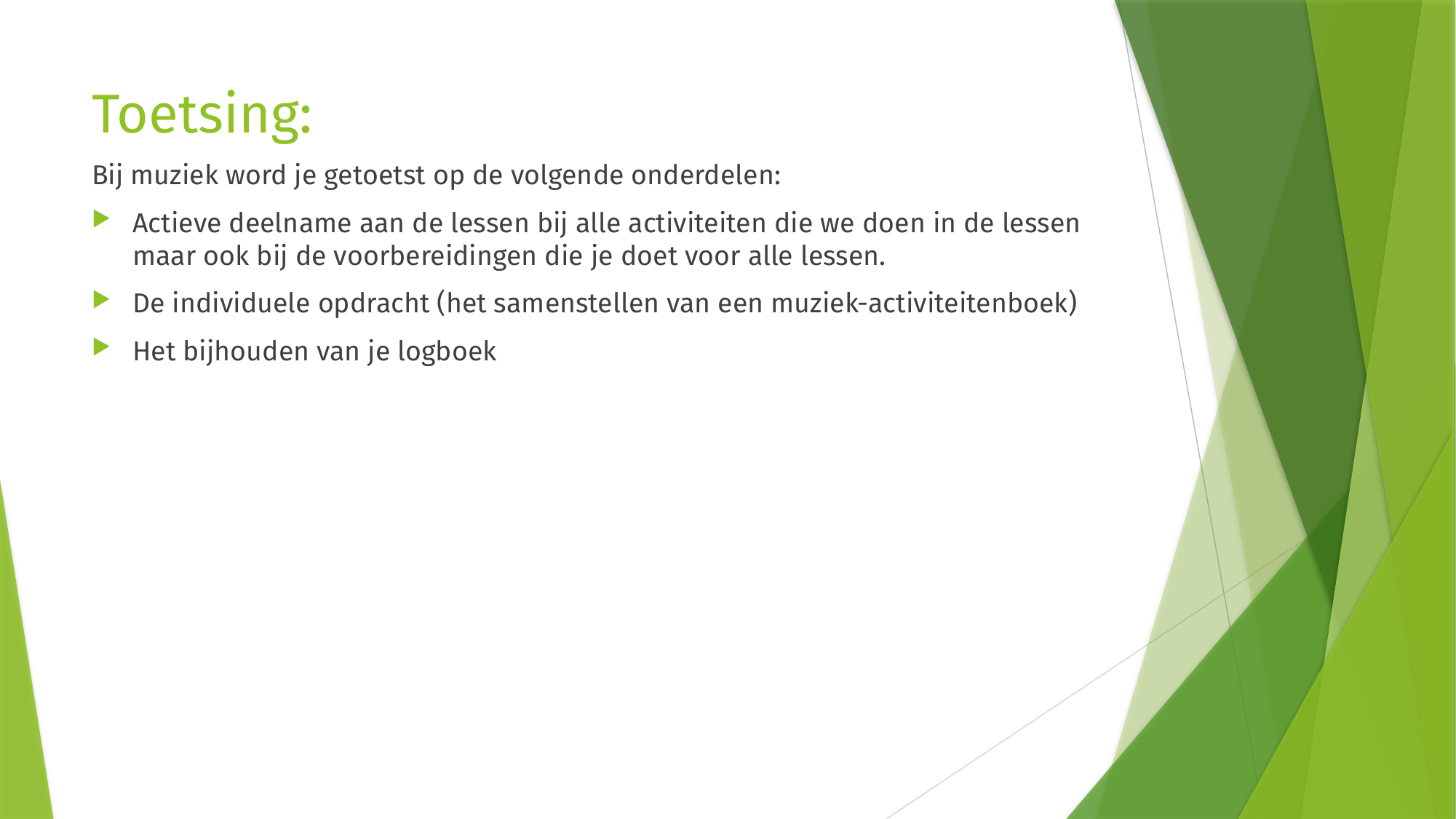

# Toetsing:
Bij muziek word je getoetst op de volgende onderdelen:
Actieve deelname aan de lessen bij alle activiteiten die we doen in de lessen maar ook bij de voorbereidingen die je doet voor alle lessen.
De individuele opdracht (het samenstellen van een muziek-activiteitenboek)
Het bijhouden van je logboek